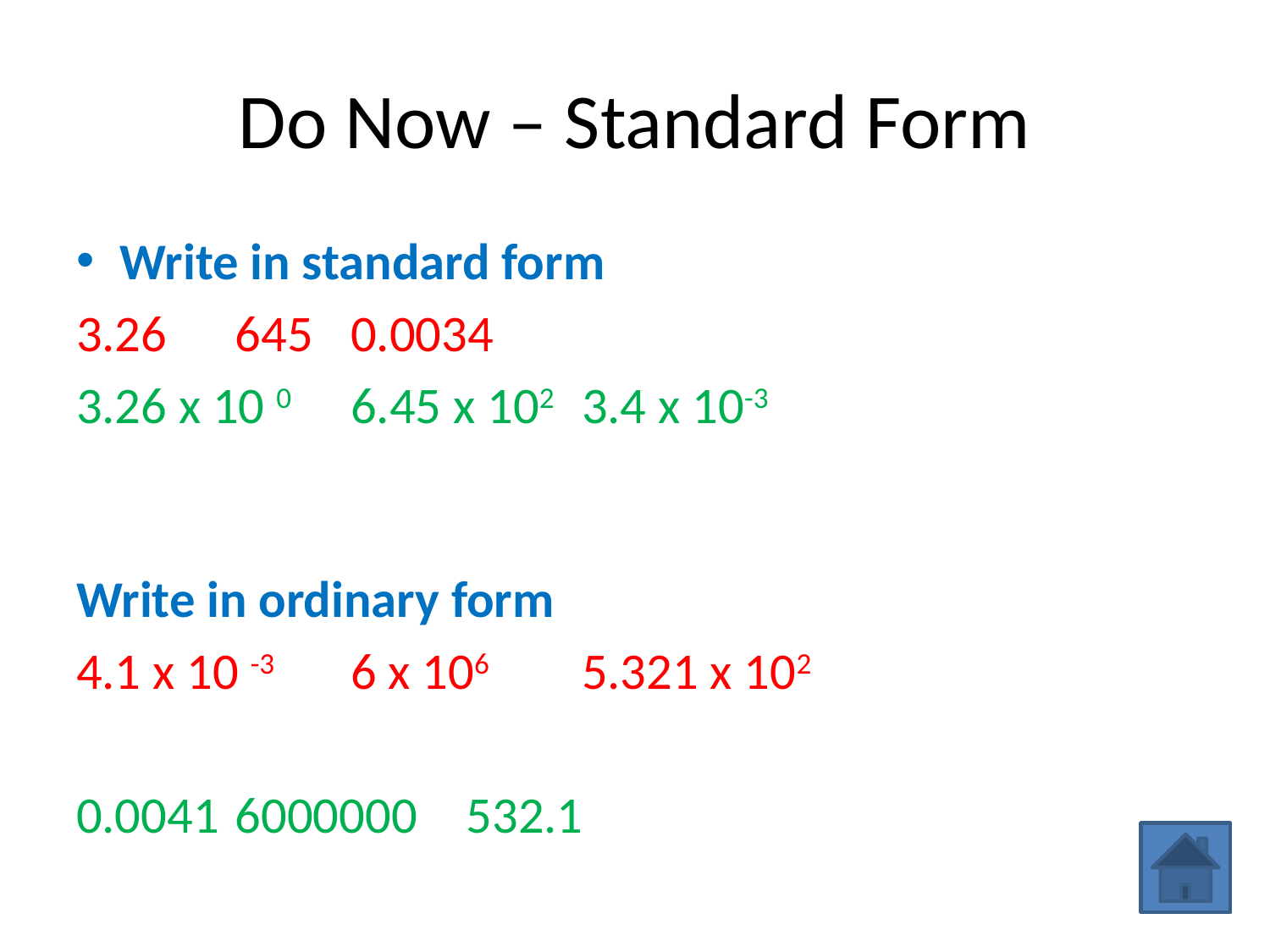

# Do Now – Standard Form
Write in standard form
3.26			645			0.0034
3.26 x 10 0 		6.45 x 102		3.4 x 10-3

Write in ordinary form
4.1 x 10 -3 		6 x 106		5.321 x 102

0.0041			6000000		532.1